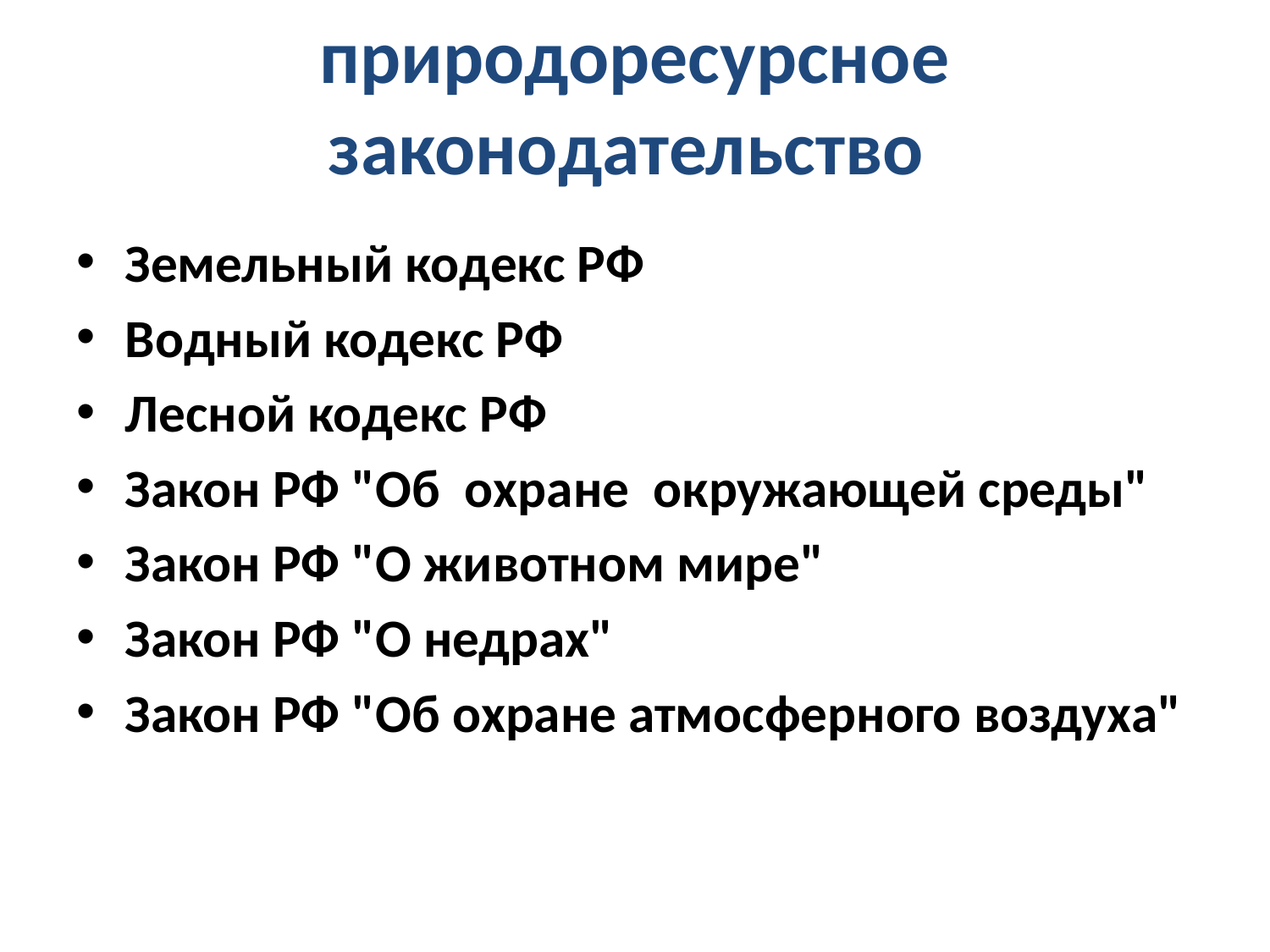

# природоресурсное законодательство
Земельный кодекс РФ
Водный кодекс РФ
Лесной кодекс РФ
Закон РФ "Об  охране  окружающей среды"
Закон РФ "О животном мире"
Закон РФ "О недрах"
Закон РФ "Об охране атмосферного воздуха"